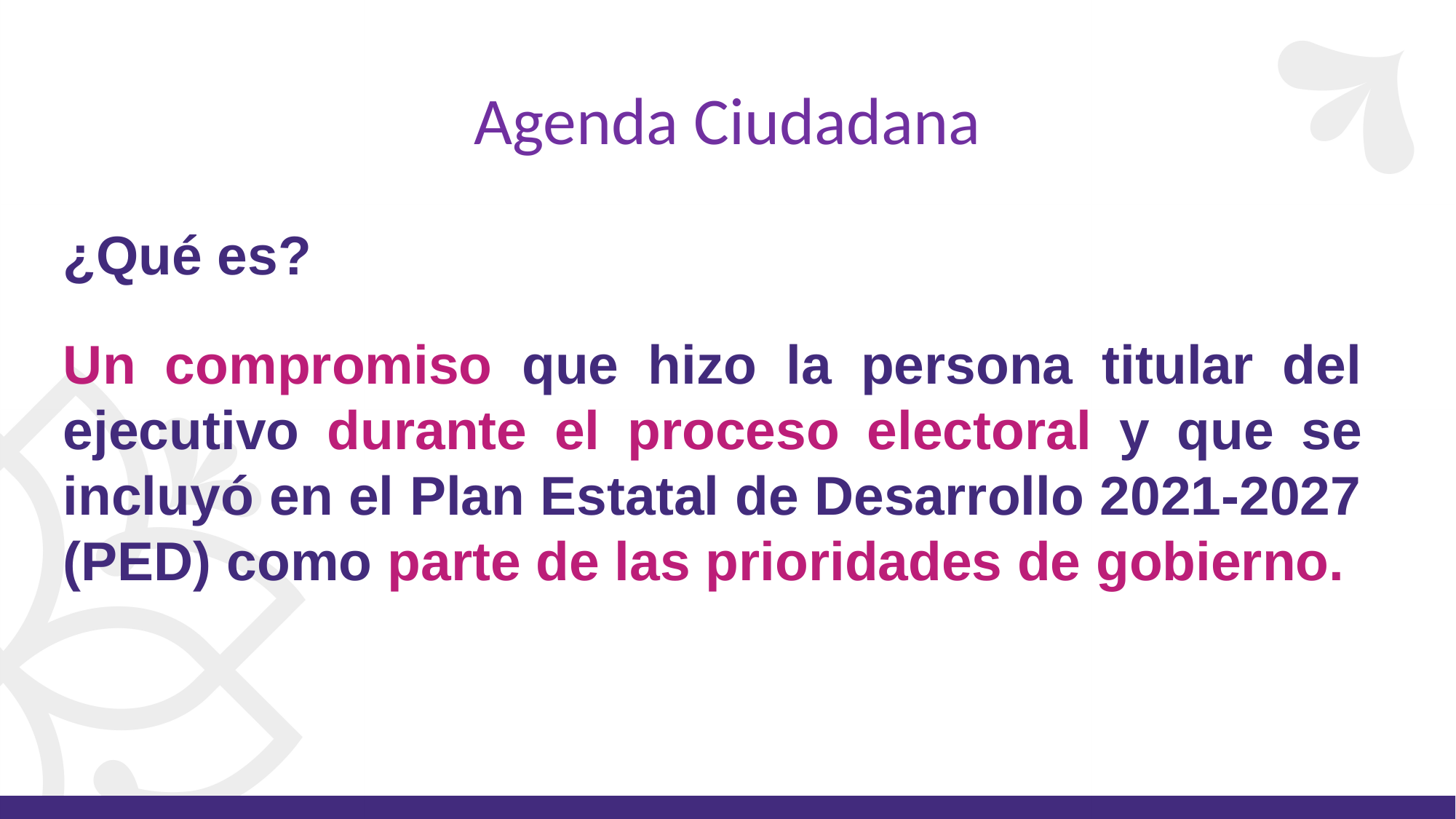

# Agenda Ciudadana
¿Qué es?

Un compromiso que hizo la persona titular del ejecutivo durante el proceso electoral y que se incluyó en el Plan Estatal de Desarrollo 2021-2027 (PED) como parte de las prioridades de gobierno.